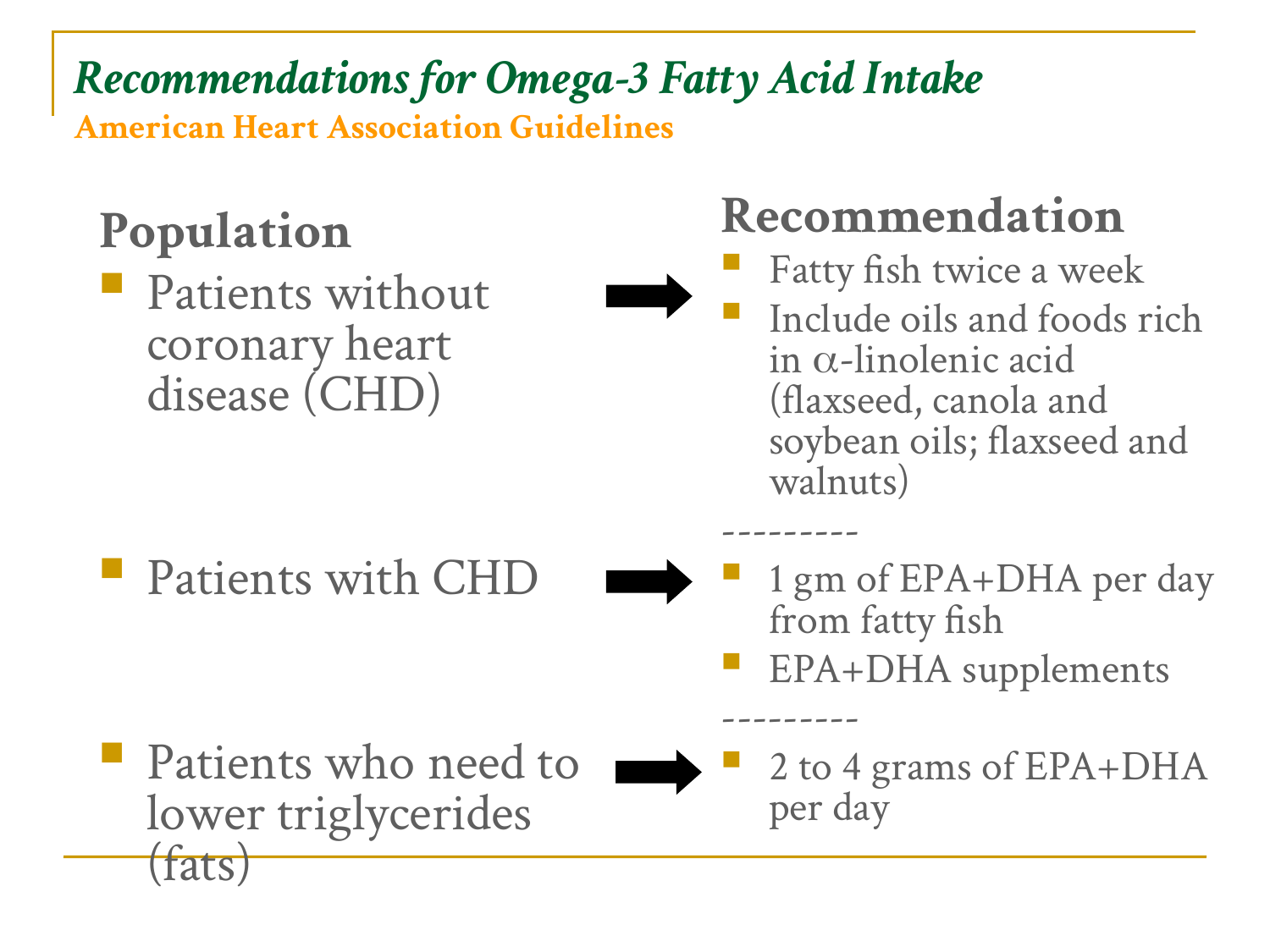

# Recommendations for Omega-3 Fatty Acid Intake American Heart Association Guidelines
Recommendation
Fatty fish twice a week
Include oils and foods rich in α-linolenic acid (flaxseed, canola and soybean oils; flaxseed and walnuts)
---------
1 gm of EPA+DHA per day from fatty fish
EPA+DHA supplements
---------
2 to 4 grams of EPA+DHA per day
Population
Patients without coronary heart disease (CHD)

Patients with CHD

Patients who need to lower triglycerides (fats)